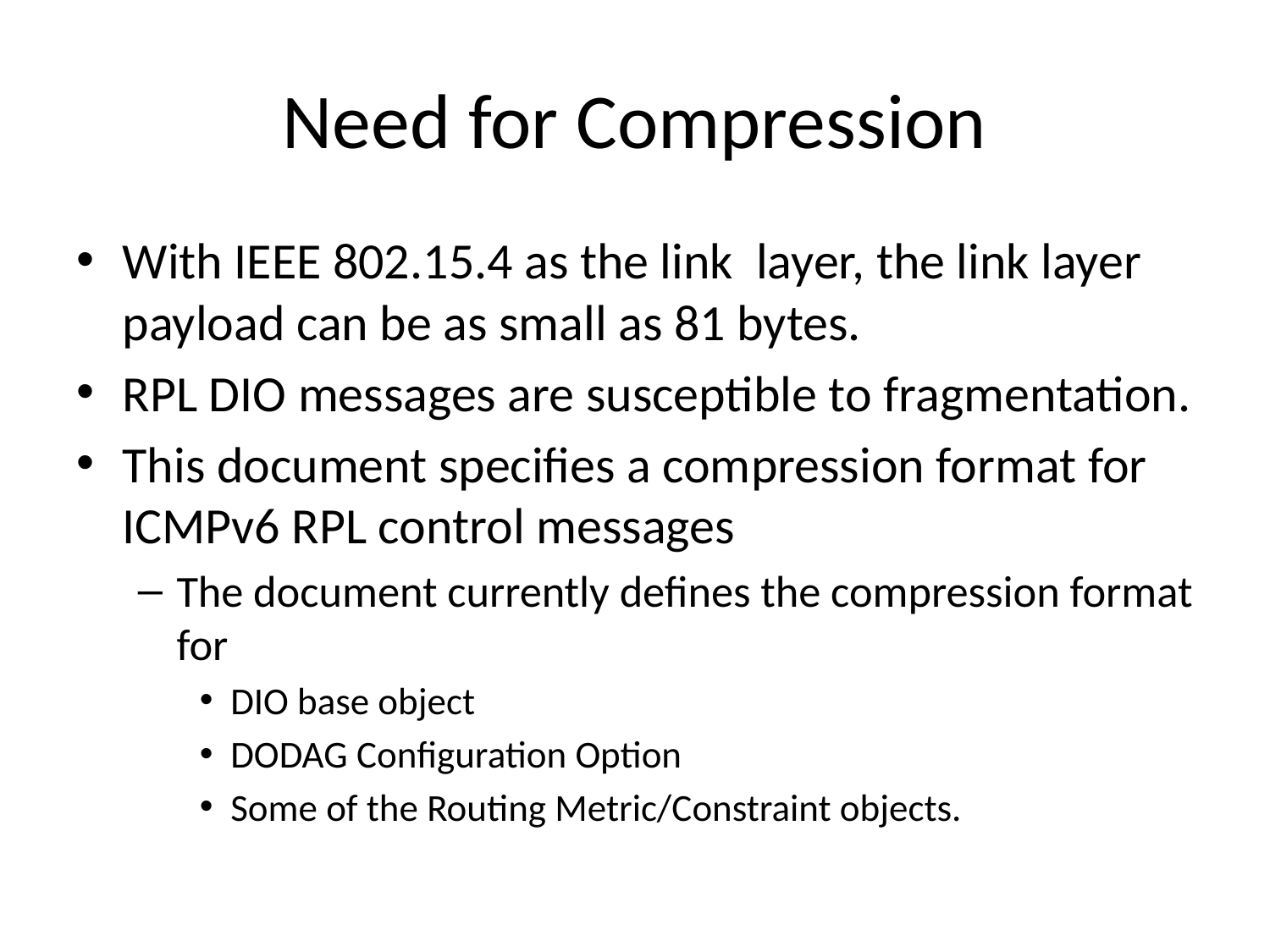

# Need for Compression
With IEEE 802.15.4 as the link  layer, the link layer payload can be as small as 81 bytes.
RPL DIO messages are susceptible to fragmentation.
This document specifies a compression format for ICMPv6 RPL control messages
The document currently defines the compression format for
DIO base object
DODAG Configuration Option
Some of the Routing Metric/Constraint objects.